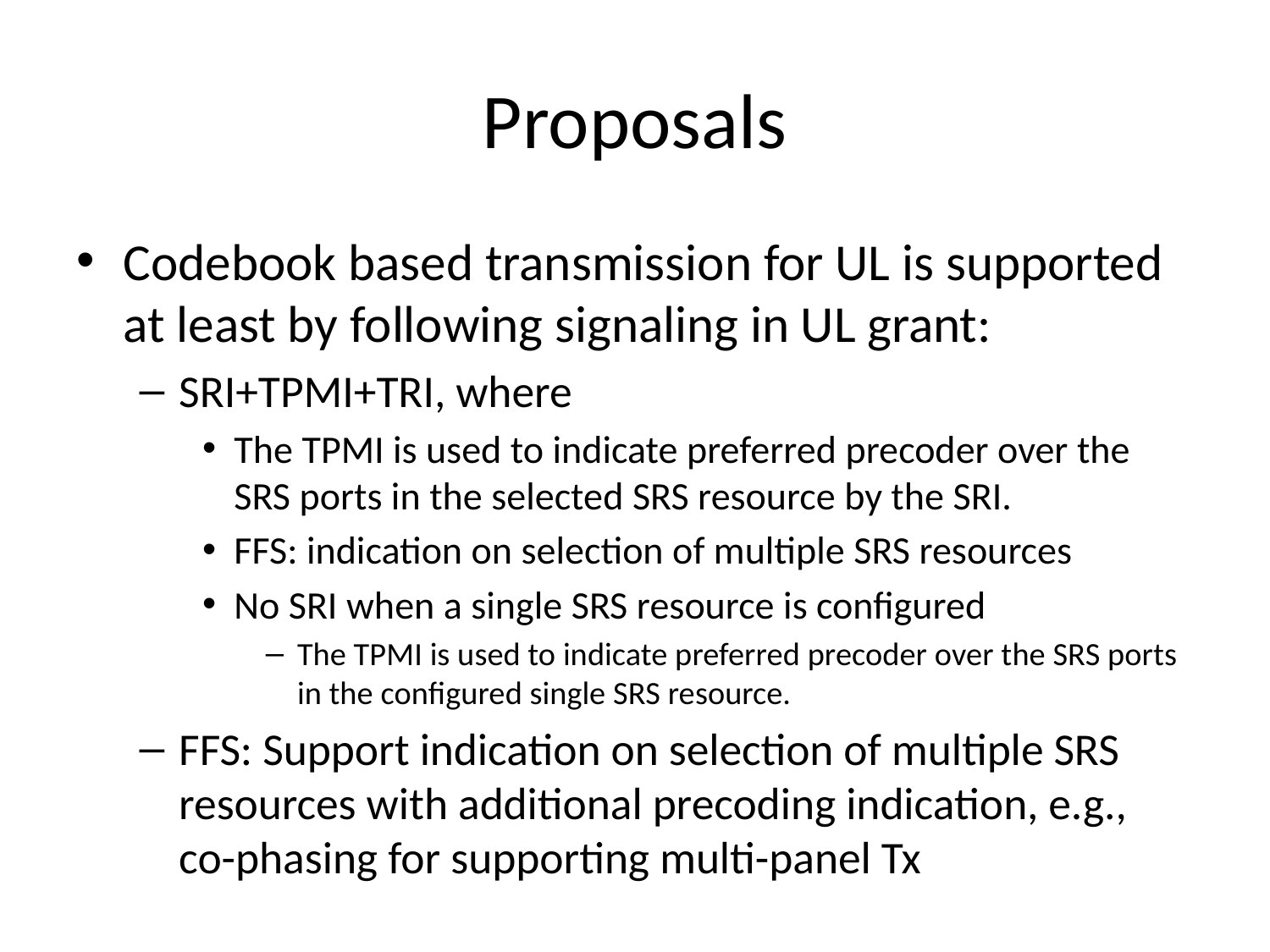

# Proposals
Codebook based transmission for UL is supported at least by following signaling in UL grant:
SRI+TPMI+TRI, where
The TPMI is used to indicate preferred precoder over the SRS ports in the selected SRS resource by the SRI.
FFS: indication on selection of multiple SRS resources
No SRI when a single SRS resource is configured
The TPMI is used to indicate preferred precoder over the SRS ports in the configured single SRS resource.
FFS: Support indication on selection of multiple SRS resources with additional precoding indication, e.g., co-phasing for supporting multi-panel Tx